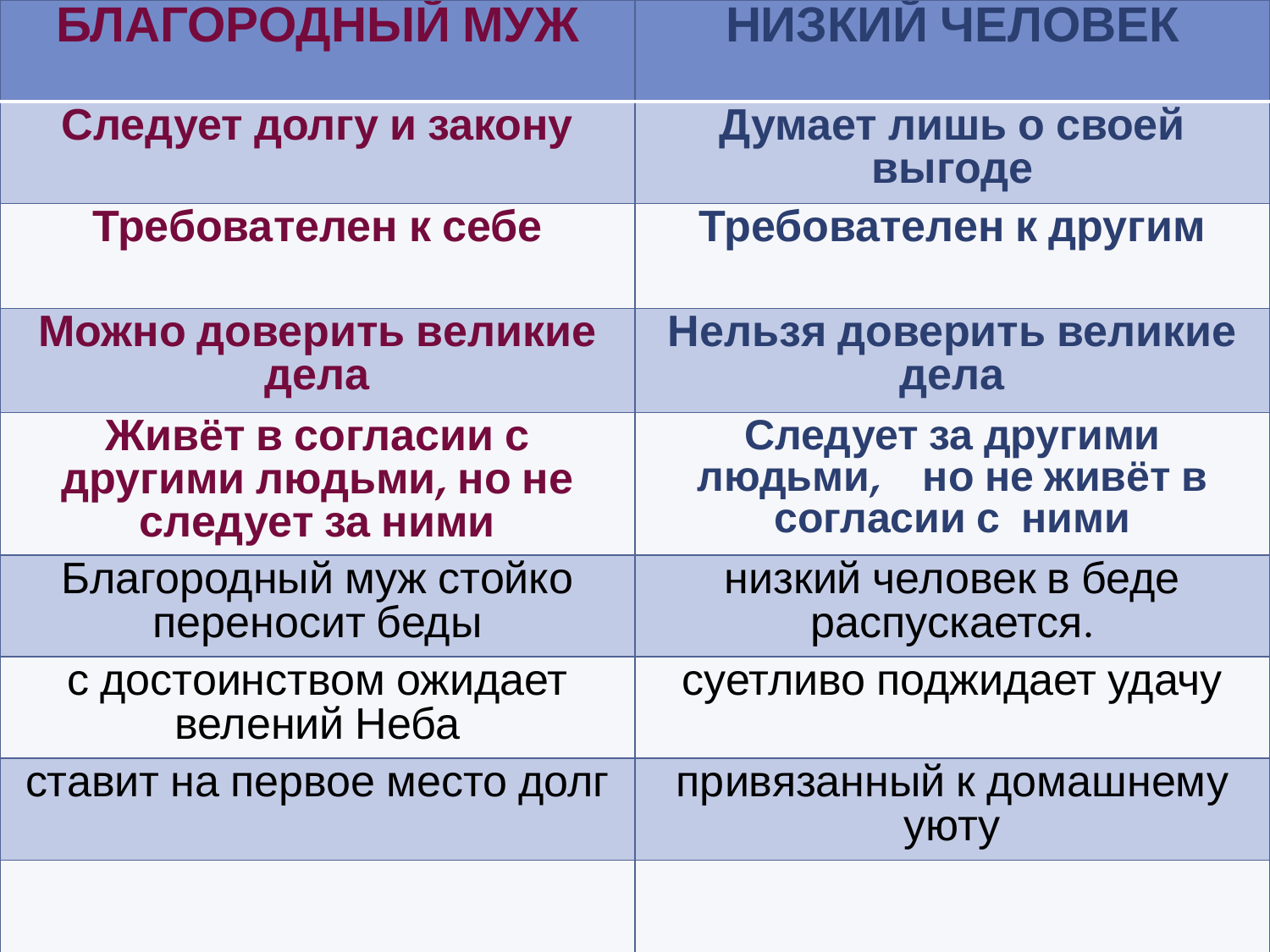

| БЛАГОРОДНЫЙ МУЖ | НИЗКИЙ ЧЕЛОВЕК |
| --- | --- |
| Следует долгу и закону | Думает лишь о своей выгоде |
| Требователен к себе | Требователен к другим |
| Можно доверить великие дела | Нельзя доверить великие дела |
| Живёт в согласии с другими людьми, но не следует за ними | Следует за другими людьми, но не живёт в согласии с ними |
| Благородный муж стойко переносит беды | низкий человек в беде распускается. |
| с достоинством ожидает велений Неба | суетливо поджидает удачу |
| ставит на первое место долг | привязанный к домашнему уюту |
|  |  |
#